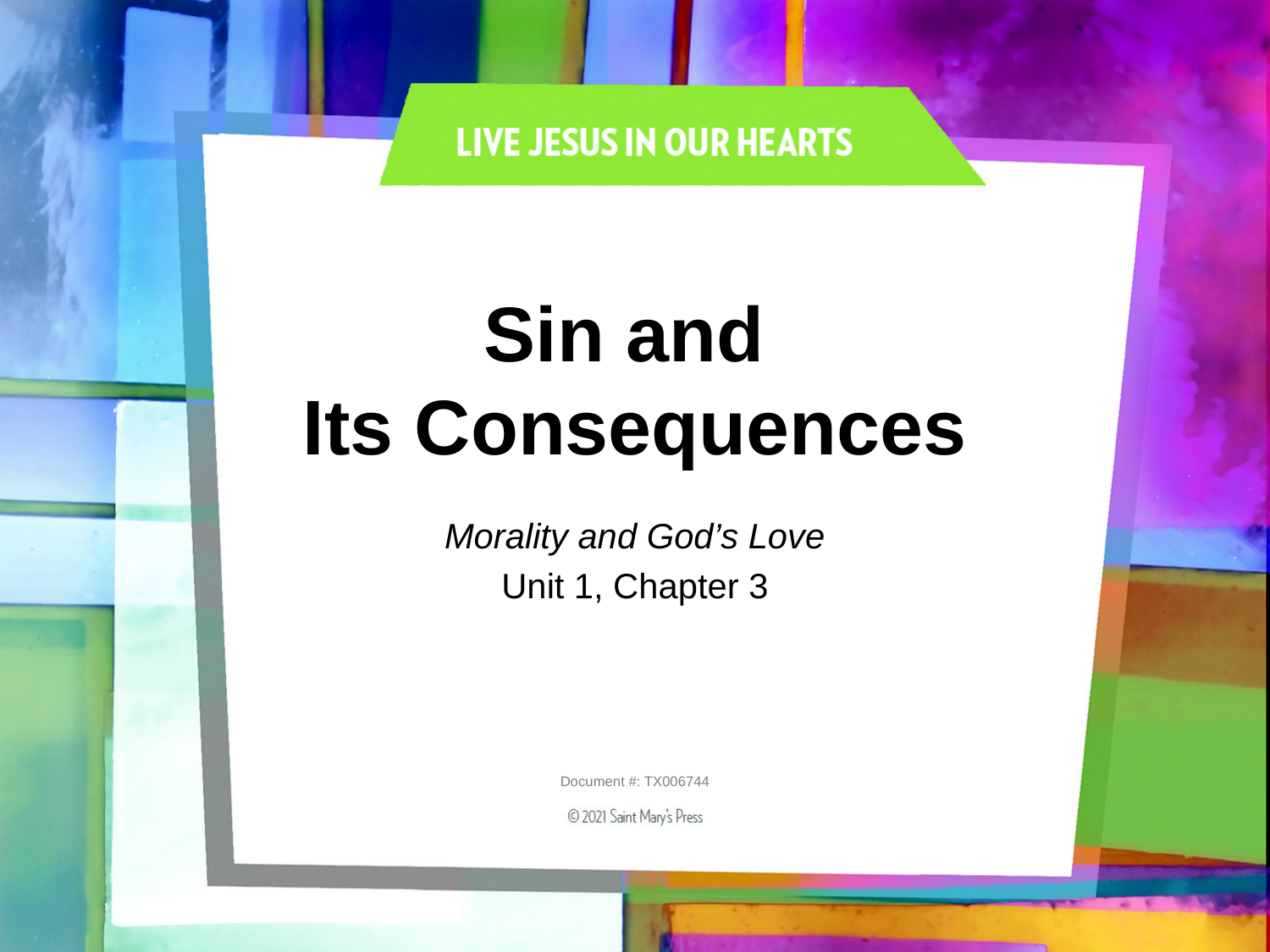

# Sin and Its Consequences
Morality and God’s Love
Unit 1, Chapter 3
Document #: TX006744